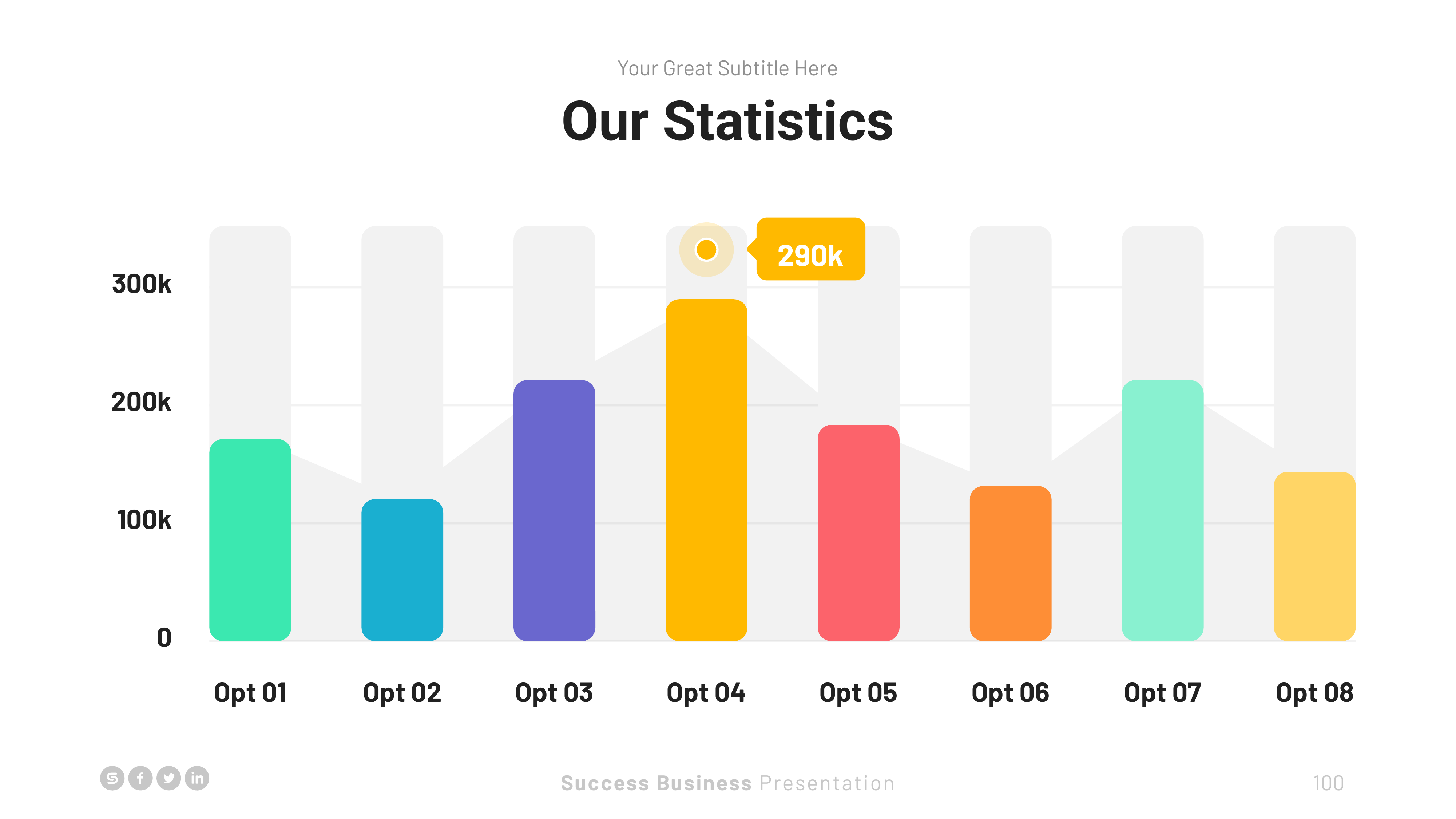

Your Great Subtitle Here
Our Statistics

290k

300k

200k

100k

0
Opt 01
Opt 02
Opt 03
Opt 04
Opt 05
Opt 06
Opt 07
Opt 08